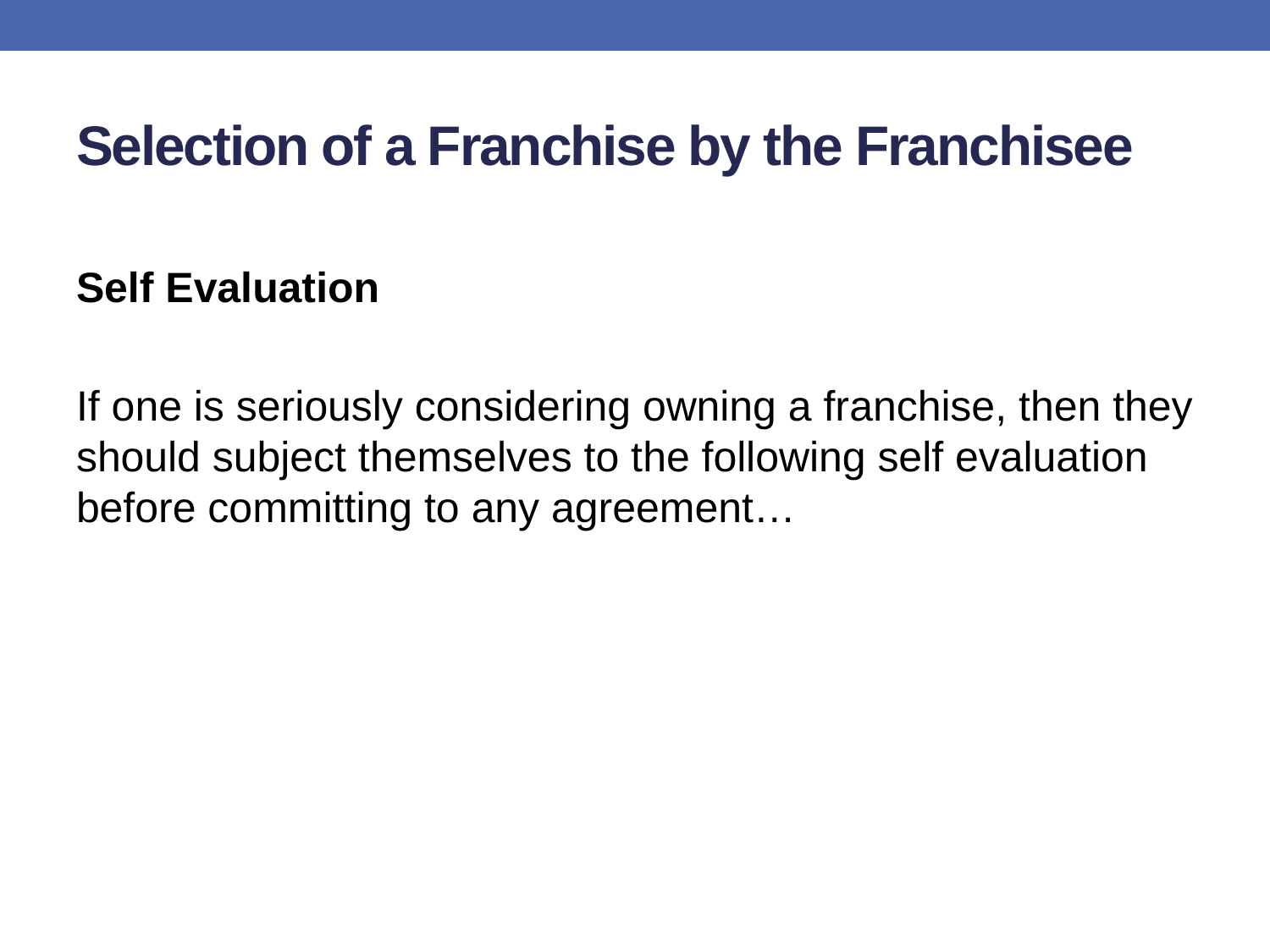

# Selection of a Franchise by the Franchisee
Self Evaluation

If one is seriously considering owning a franchise, then they should subject themselves to the following self evaluation before committing to any agreement…